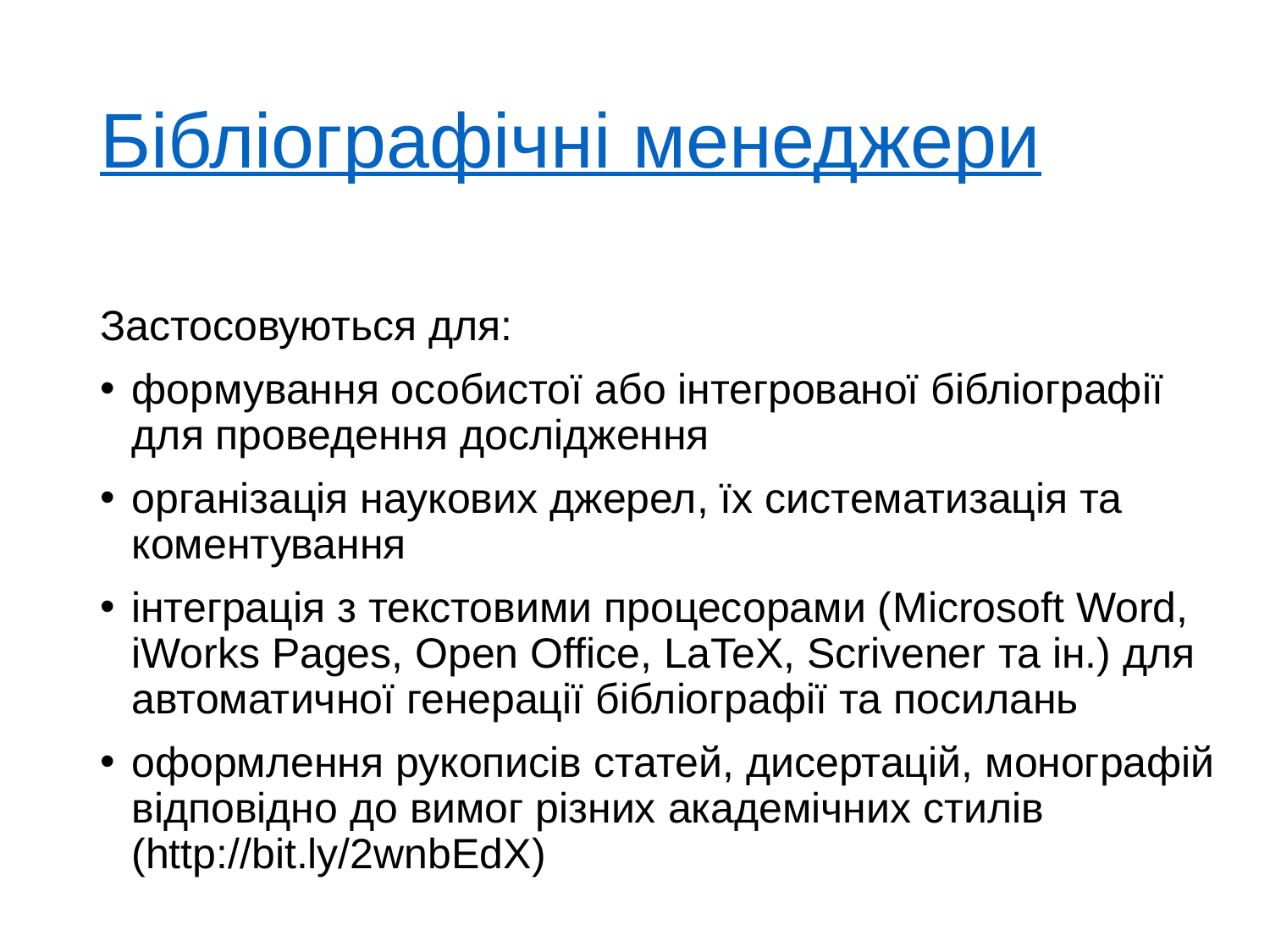

# Бібліографічні менеджери
Застосовуються для:
формування особистої або інтегрованої бібліографії для проведення дослідження
організація наукових джерел, їх систематизація та коментування
інтеграція з текстовими процесорами (Microsoft Word, iWorks Pages, Open Office, LaTeX, Scrivener та ін.) для автоматичної генерації бібліографії та посилань
оформлення рукописів статей, дисертацій, монографій відповідно до вимог різних академічних стилів (http://bit.ly/2wnbEdX)